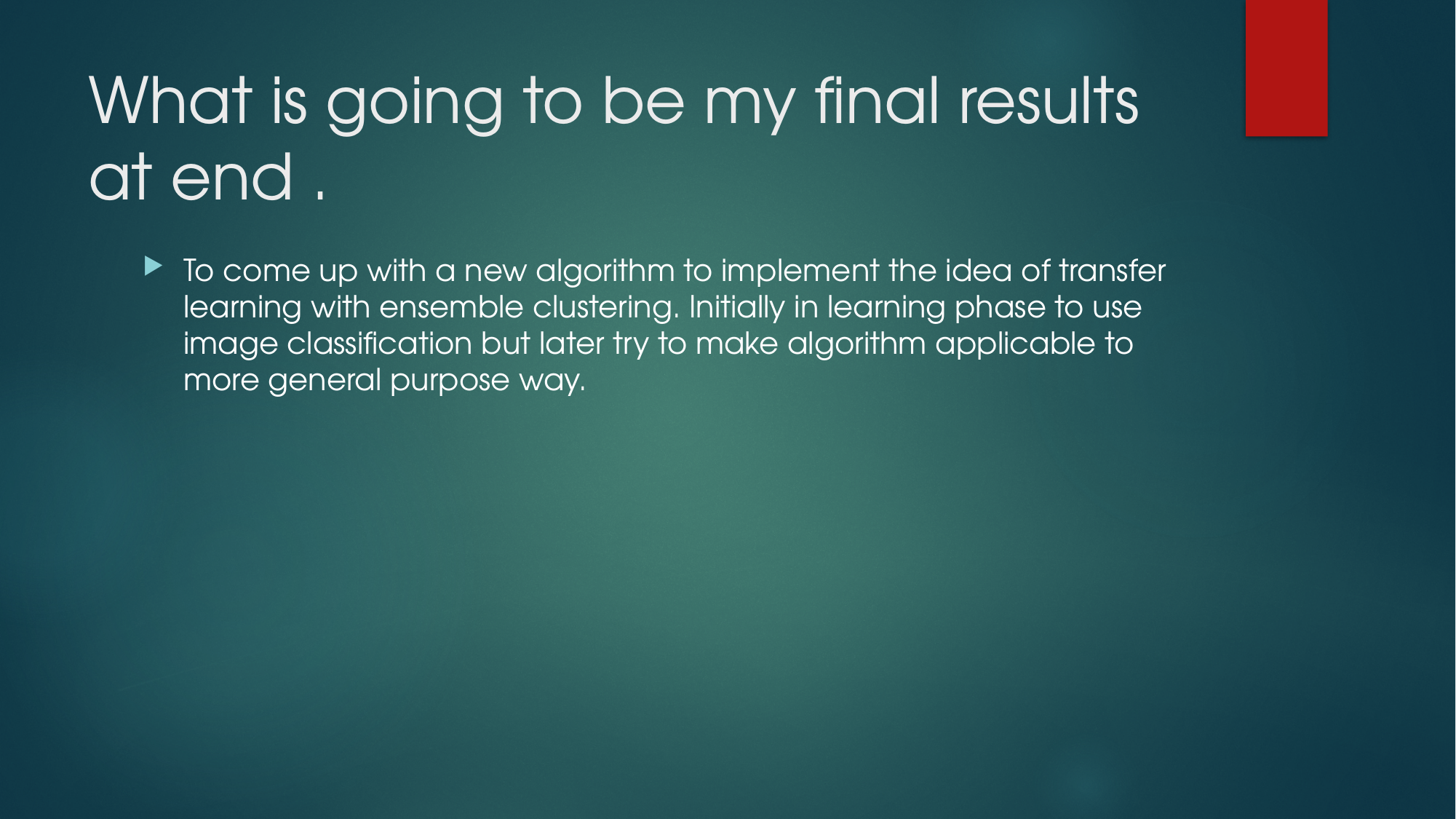

# What is going to be my final results at end .
To come up with a new algorithm to implement the idea of transfer learning with ensemble clustering. Initially in learning phase to use image classification but later try to make algorithm applicable to more general purpose way.